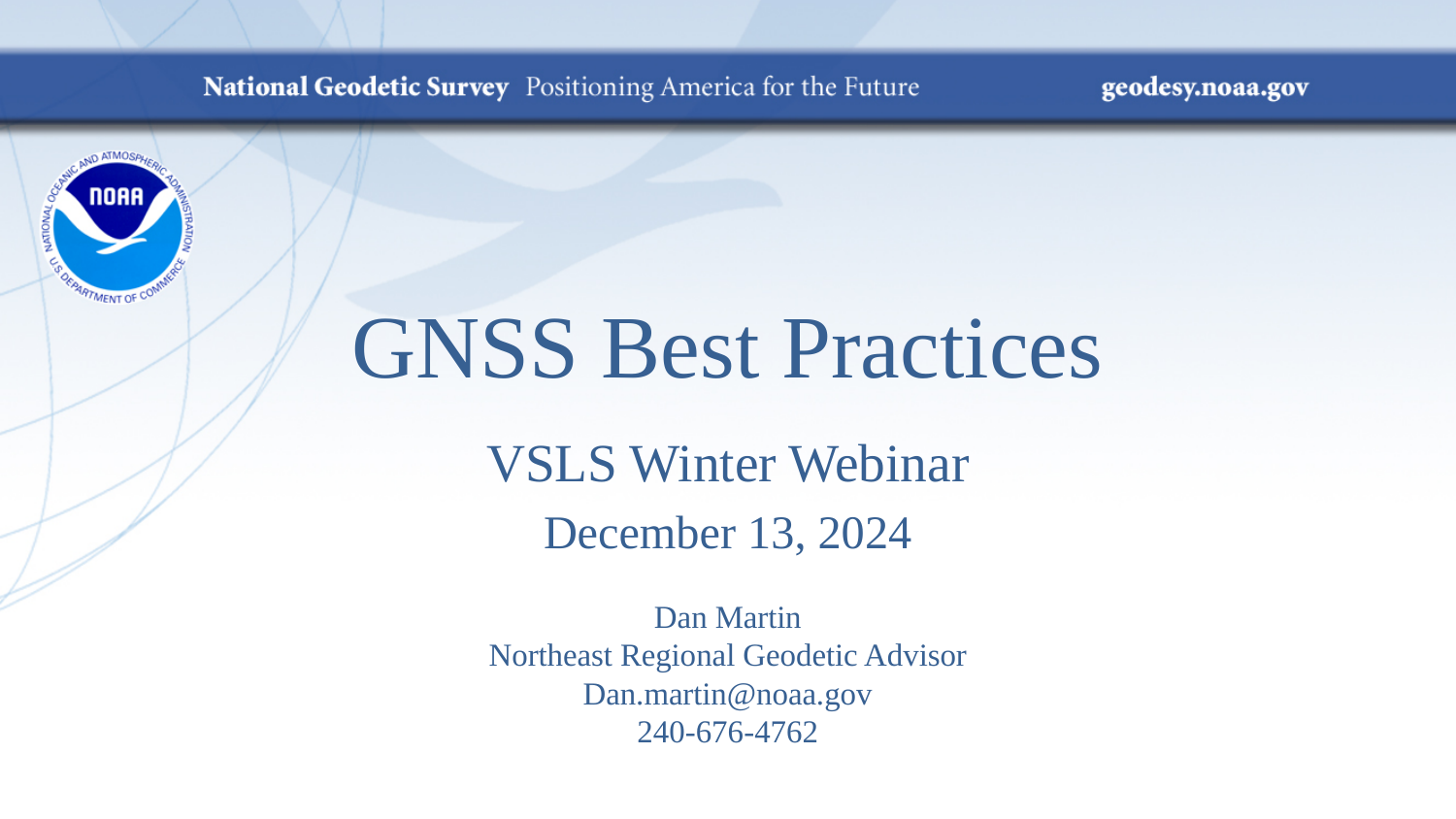

# GNSS Best Practices
VSLS Winter Webinar
December 13, 2024

Dan Martin
Northeast Regional Geodetic Advisor
Dan.martin@noaa.gov
240-676-4762